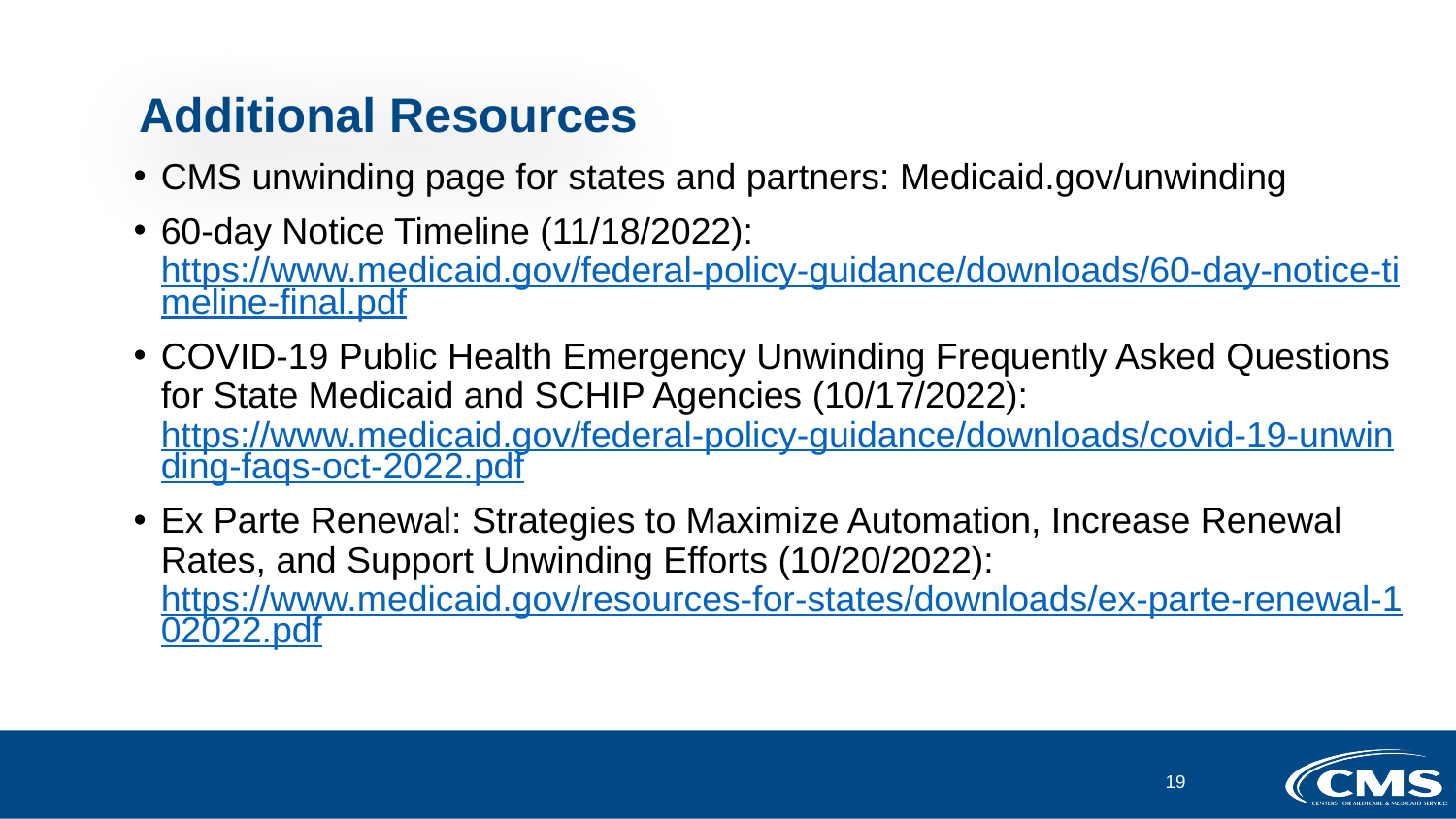

# Additional Resources
CMS unwinding page for states and partners: Medicaid.gov/unwinding
60-day Notice Timeline (11/18/2022): https://www.medicaid.gov/federal-policy-guidance/downloads/60-day-notice-timeline-final.pdf
COVID-19 Public Health Emergency Unwinding Frequently Asked Questions for State Medicaid and SCHIP Agencies (10/17/2022): https://www.medicaid.gov/federal-policy-guidance/downloads/covid-19-unwinding-faqs-oct-2022.pdf
Ex Parte Renewal: Strategies to Maximize Automation, Increase Renewal Rates, and Support Unwinding Efforts (10/20/2022): https://www.medicaid.gov/resources-for-states/downloads/ex-parte-renewal-102022.pdf

19